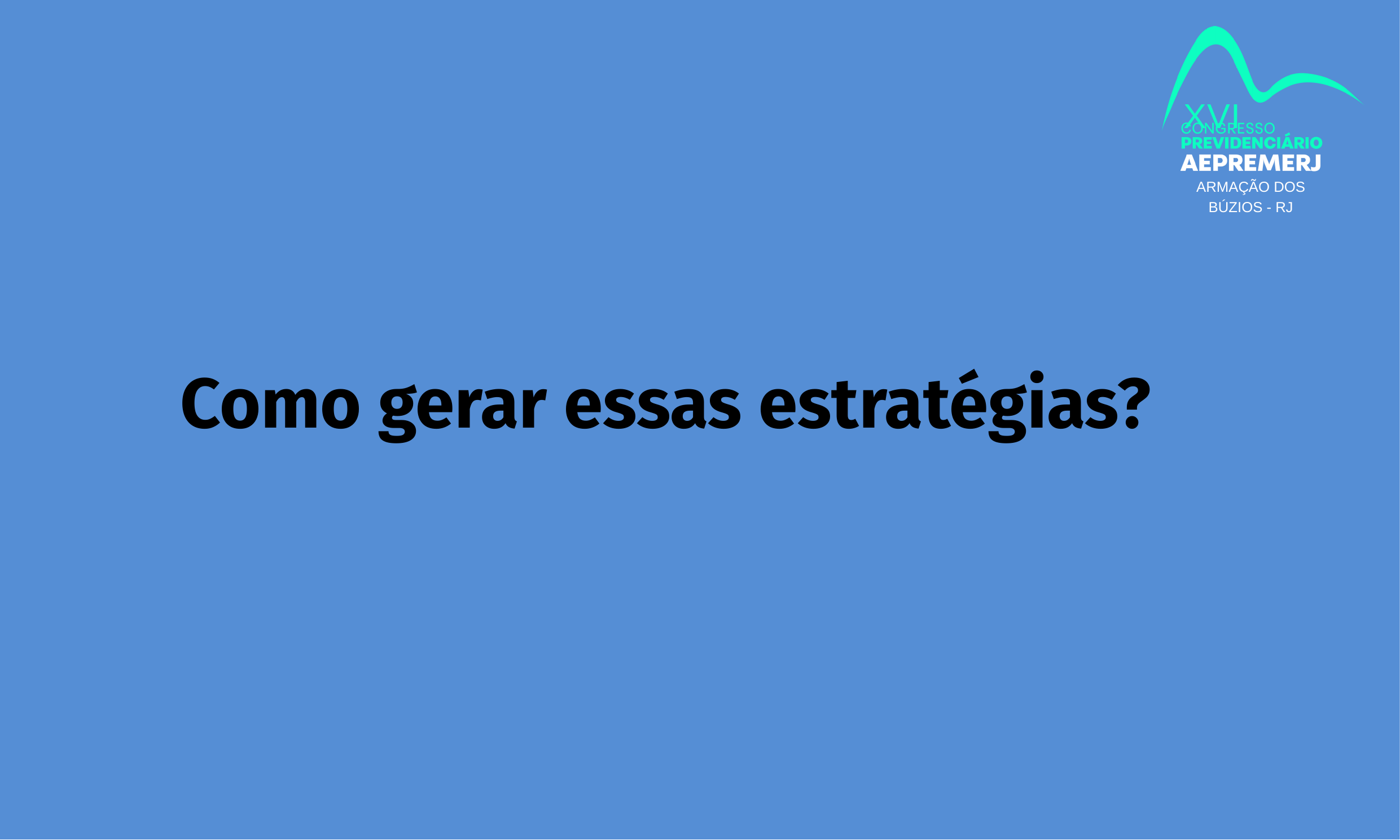

XVI

ARMAÇÃO DOS BÚZIOS - RJ
Como gerar essas estratégias?